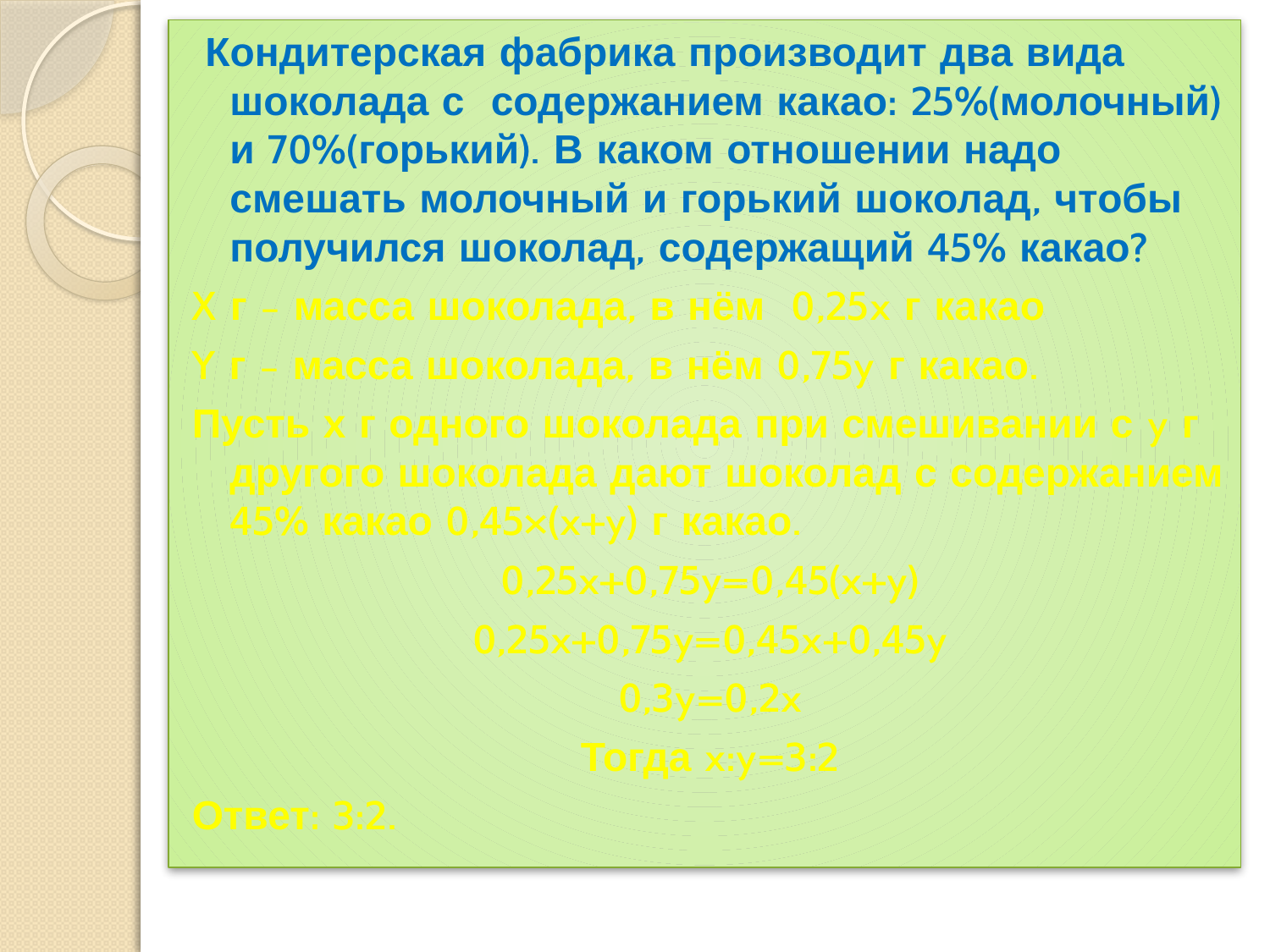

Кондитерская фабрика производит два вида шоколада с  содержанием какао: 25%(молочный) и 70%(горький). В каком отношении надо смешать молочный и горький шоколад, чтобы получился шоколад, содержащий 45% какао?
X г – масса шоколада, в нём  0,25x г какао
Y г – масса шоколада, в нём 0,75y г какао.
Пусть х г одного шоколада при смешивании с y г другого шоколада дают шоколад с содержанием 45% какао 0,45×(x+y) г какао.
0,25x+0,75y=0,45(x+y)
0,25x+0,75y=0,45x+0,45y
0,3y=0,2x
Тогда x:y=3:2
Ответ: 3:2.